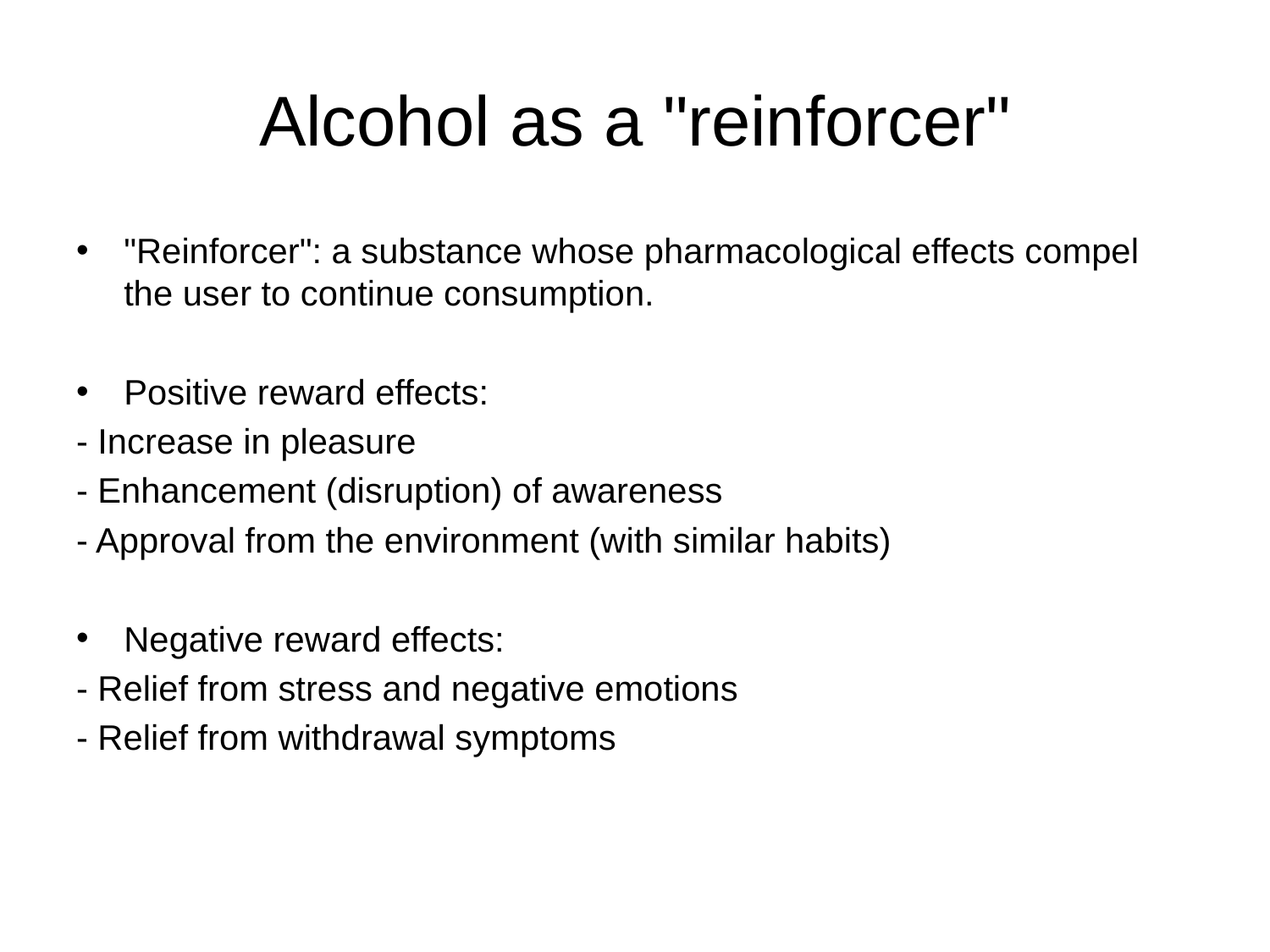

# Alcohol as a "reinforcer"
"Reinforcer": a substance whose pharmacological effects compel the user to continue consumption.

Positive reward effects:
- Increase in pleasure
- Enhancement (disruption) of awareness
- Approval from the environment (with similar habits)

Negative reward effects:
- Relief from stress and negative emotions
- Relief from withdrawal symptoms